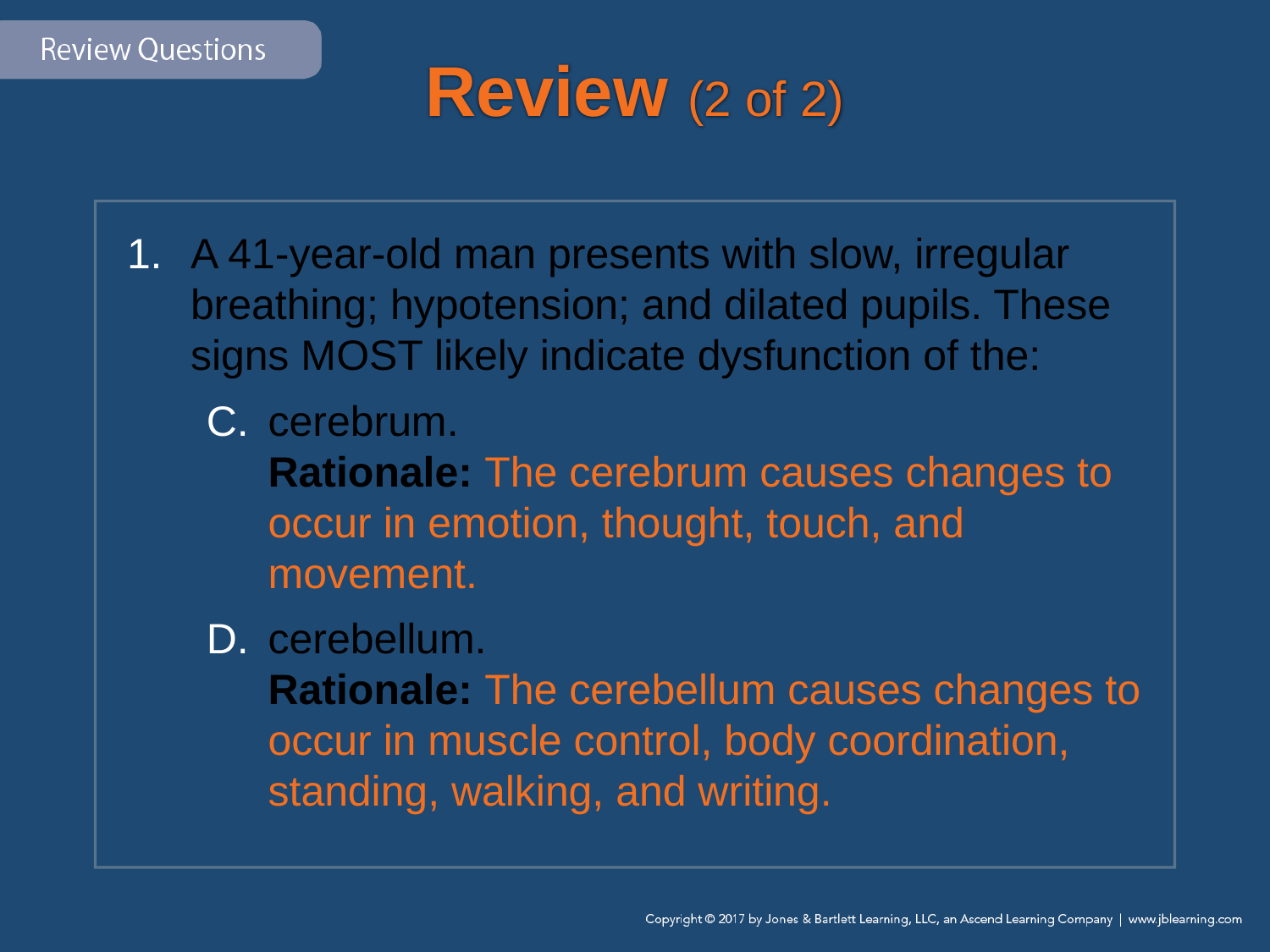

# Review (2 of 2)
A 41-year-old man presents with slow, irregular breathing; hypotension; and dilated pupils. These signs MOST likely indicate dysfunction of the:
cerebrum.
Rationale: The cerebrum causes changes to occur in emotion, thought, touch, and movement.
cerebellum.
Rationale: The cerebellum causes changes to occur in muscle control, body coordination, standing, walking, and writing.